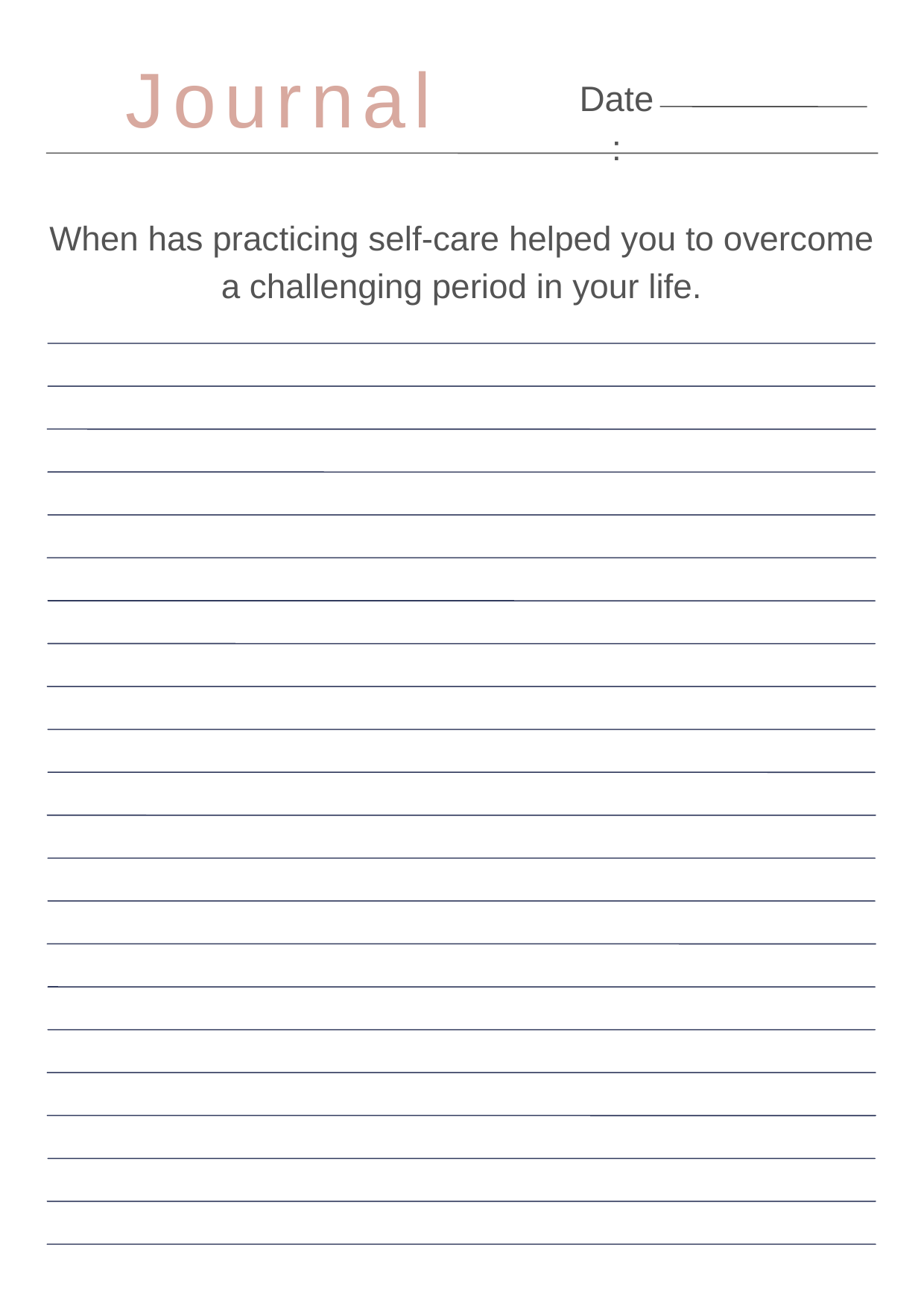

Journal
Date:

When has practicing self-care helped you to overcome a challenging period in your life.